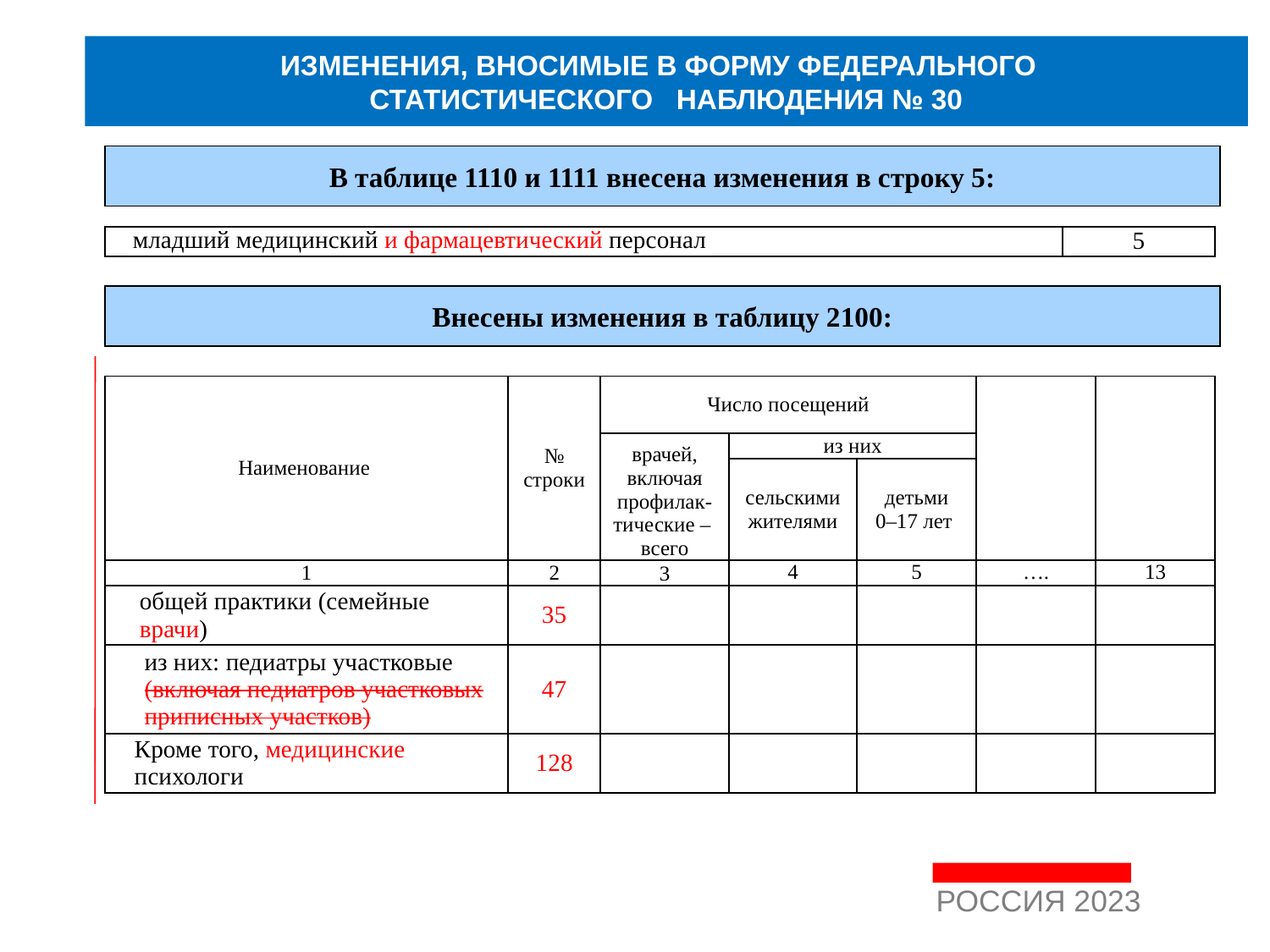

ИЗМЕНЕНИЯ, ВНОСИМЫЕ В ФОРМУ ФЕДЕРАЛЬНОГО
СТАТИСТИЧЕСКОГО   НАБЛЮДЕНИЯ № 30
В таблице 1110 и 1111 внесена изменения в строку 5:
| младший медицинский и фармацевтический персонал | 5 |
| --- | --- |
Внесены изменения в таблицу 2100:

| Наименование | № строки | Число посещений |  |  |  |  |
| --- | --- | --- | --- | --- | --- | --- |
|  |  | врачей, включая профилак-тические – всего | из них |  |  |  |
|  |  |  | сельскими жителями | детьми 0–17 лет |  |  |
| 1 | 2 | 3 | 4 | 5 | …. | 13 |
| общей практики (семейные врачи) | 35 |  |  |  |  |  |
| из них: педиатры участковые (включая педиатров участковых приписных участков) | 47 |  |  |  |  |  |
| Кроме того, медицинские психологи | 128 |  |  |  |  |  |

РОССИЯ 2023